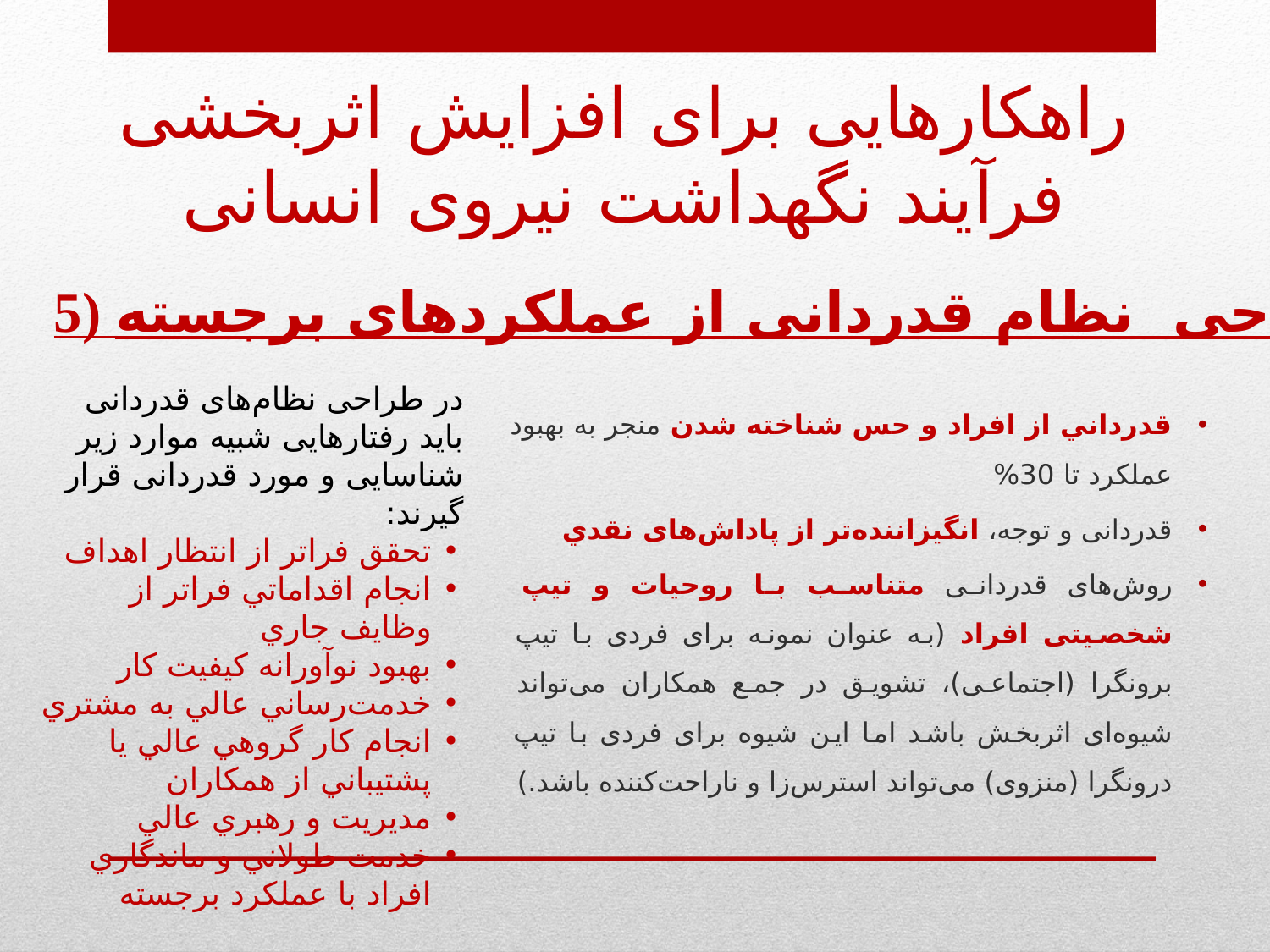

# راهکارهایی برای افزایش اثربخشی فرآیند نگهداشت نیروی انسانی
5) طراحی  نظام قدردانی از عملکردهای برجسته:
قدرداني از افراد و حس شناخته شدن منجر به بهبود عملكرد تا 30%
قدردانی و توجه، انگيزاننده‌تر از پاداش‌های نقدي
روش‌های قدردانی متناسب با روحیات و تیپ شخصیتی افراد (به عنوان نمونه برای فردی با تیپ برونگرا (اجتماعی)، تشویق در جمع همکاران می‌تواند شیوه‌ای اثربخش باشد اما این شیوه برای فردی با تیپ درونگرا (منزوی) می‌تواند استرس‌زا و ناراحت‌کننده باشد.)
در طراحی نظام‌های قدردانی باید رفتارهایی شبیه موارد زیر شناسایی و مورد قدردانی قرار گیرند:
تحقق فراتر از انتظار اهداف
انجام اقداماتي فراتر از وظايف جاري
بهبود نوآورانه كيفيت كار
خدمت‌رساني عالي به مشتري
انجام كار گروهي عالي يا پشتيباني از همكاران
مديريت و رهبري عالي
خدمت طولاني و ماندگاري افراد با عملکرد برجسته